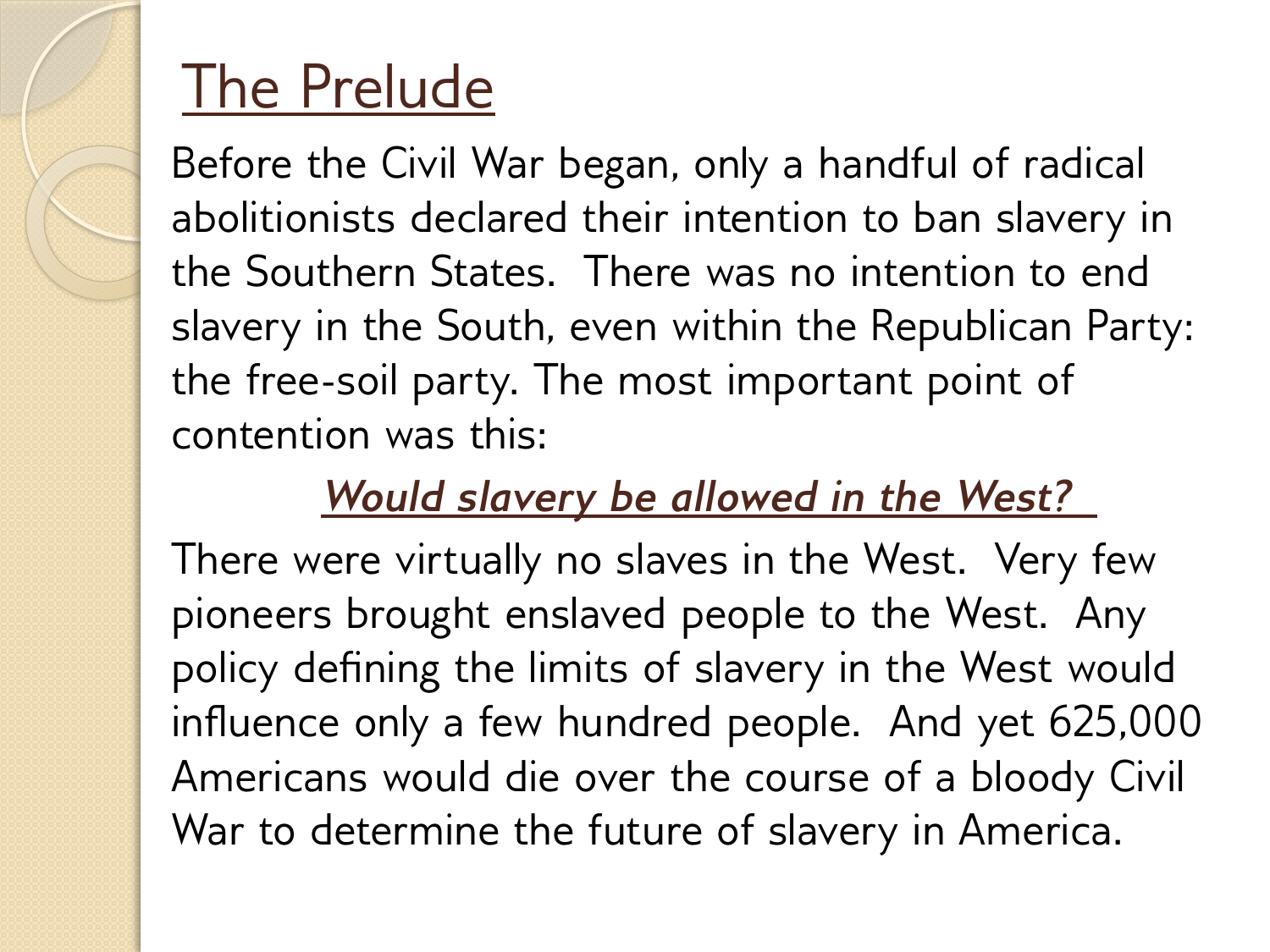

# The Prelude
Before the Civil War began, only a handful of radical abolitionists declared their intention to ban slavery in the Southern States.  There was no intention to end slavery in the South, even within the Republican Party: the free-soil party. The most important point of contention was this:
Would slavery be allowed in the West?
There were virtually no slaves in the West.  Very few pioneers brought enslaved people to the West.  Any policy defining the limits of slavery in the West would influence only a few hundred people.  And yet 625,000 Americans would die over the course of a bloody Civil War to determine the future of slavery in America.